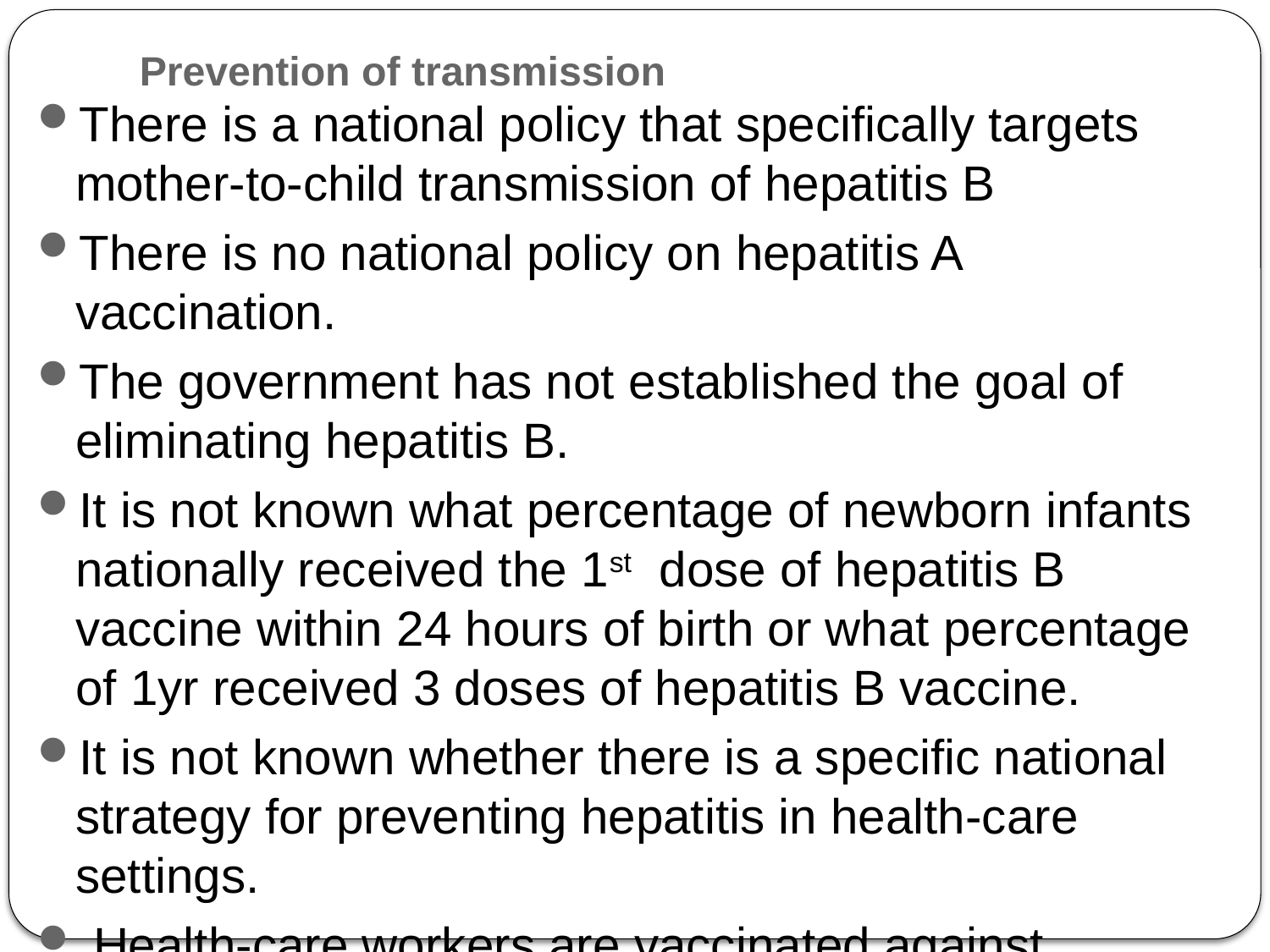

# Prevention of transmission
There is a national policy that specifically targets mother-to-child transmission of hepatitis B
There is no national policy on hepatitis A vaccination.
The government has not established the goal of eliminating hepatitis B.
It is not known what percentage of newborn infants nationally received the 1st  dose of hepatitis B vaccine within 24 hours of birth or what percentage of 1yr received 3 doses of hepatitis B vaccine.
It is not known whether there is a specific national strategy for preventing hepatitis in health-care settings.
 Health-care workers are vaccinated against hepatitis B prior to starting work